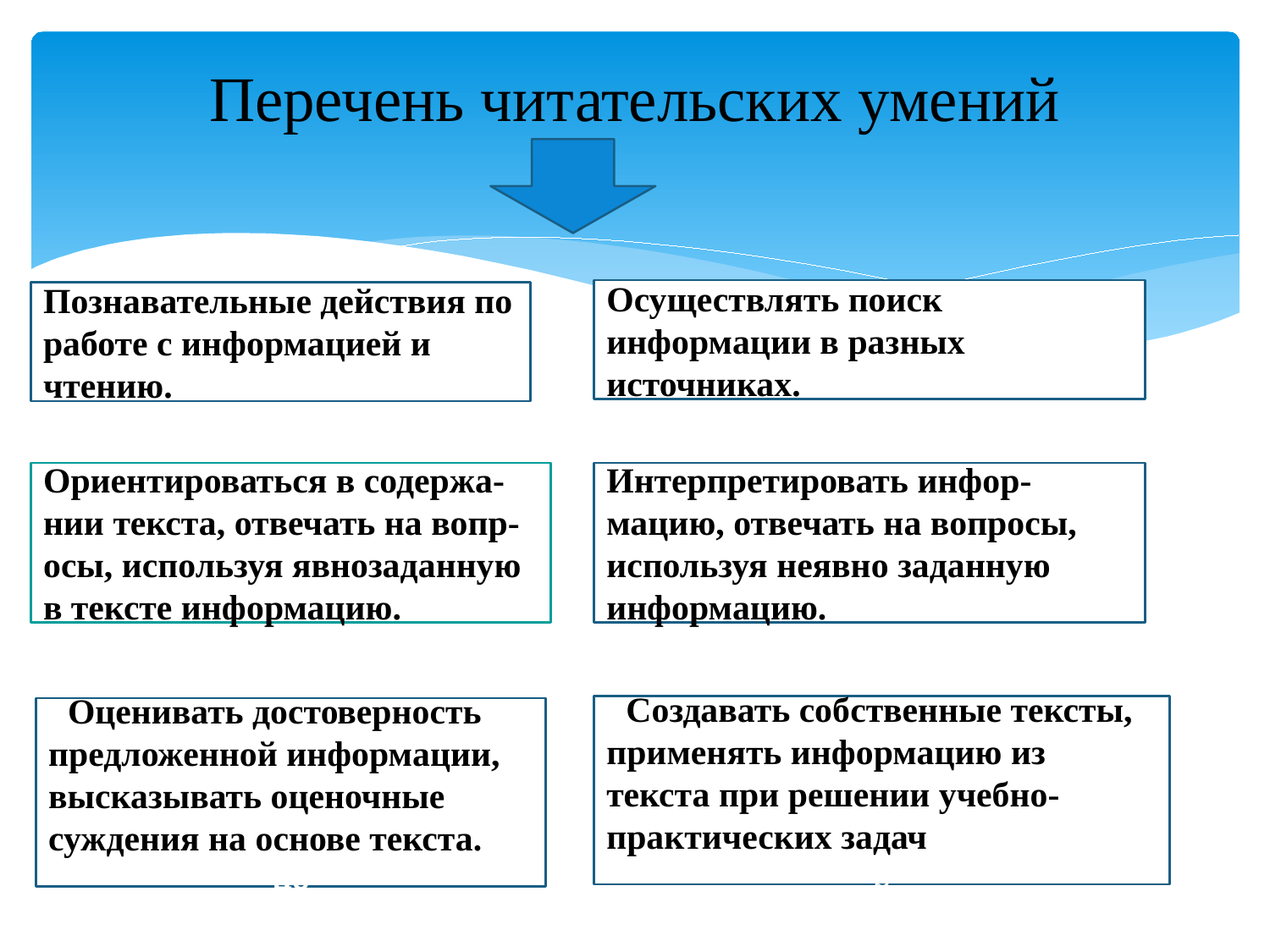

# Перечень читательских умений

Осуществлять поиск информации в разных источниках.
Познавательные действия по работе с информацией и чтению.
Ориентироваться в содержа-нии текста, отвечать на вопр-осы, используя явнозаданную в тексте информацию.
Интерпретировать инфор-мацию, отвечать на вопросы,
используя неявно заданную информацию.
оСоздавать собственные тексты, применять информацию из текста при решении учебно-практических задач
р
оОценивать достоверность предложенной информации,
высказывать оценочные суждения на основе текста.
це